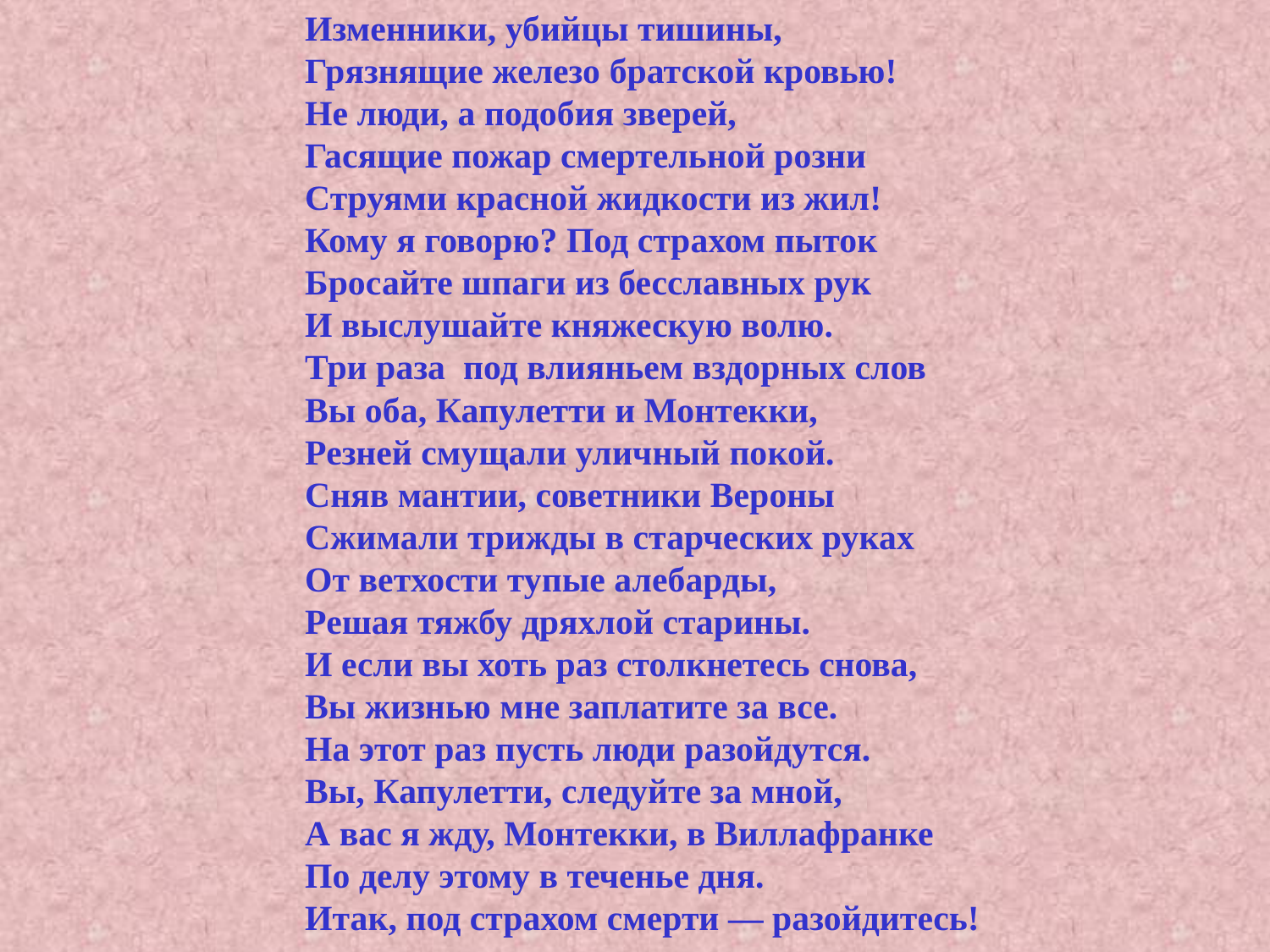

Изменники, убийцы тишины,
Грязнящие железо братской кровью!
Не люди, а подобия зверей,
Гасящие пожар смертельной розни
Струями красной жидкости из жил!
Кому я говорю? Под страхом пыток
Бросайте шпаги из бесславных рук
И выслушайте княжескую волю.
Три раза  под влияньем вздорных слов
Вы оба, Капулетти и Монтекки,
Резней смущали уличный покой.
Сняв мантии, советники Вероны
Сжимали трижды в старческих руках
От ветхости тупые алебарды,
Решая тяжбу дряхлой старины.
И если вы хоть раз столкнетесь снова,
Вы жизнью мне заплатите за все.
На этот раз пусть люди разойдутся.
Вы, Капулетти, следуйте за мной,
А вас я жду, Монтекки, в Виллафранке
По делу этому в теченье дня.
Итак, под страхом смерти — разойдитесь!